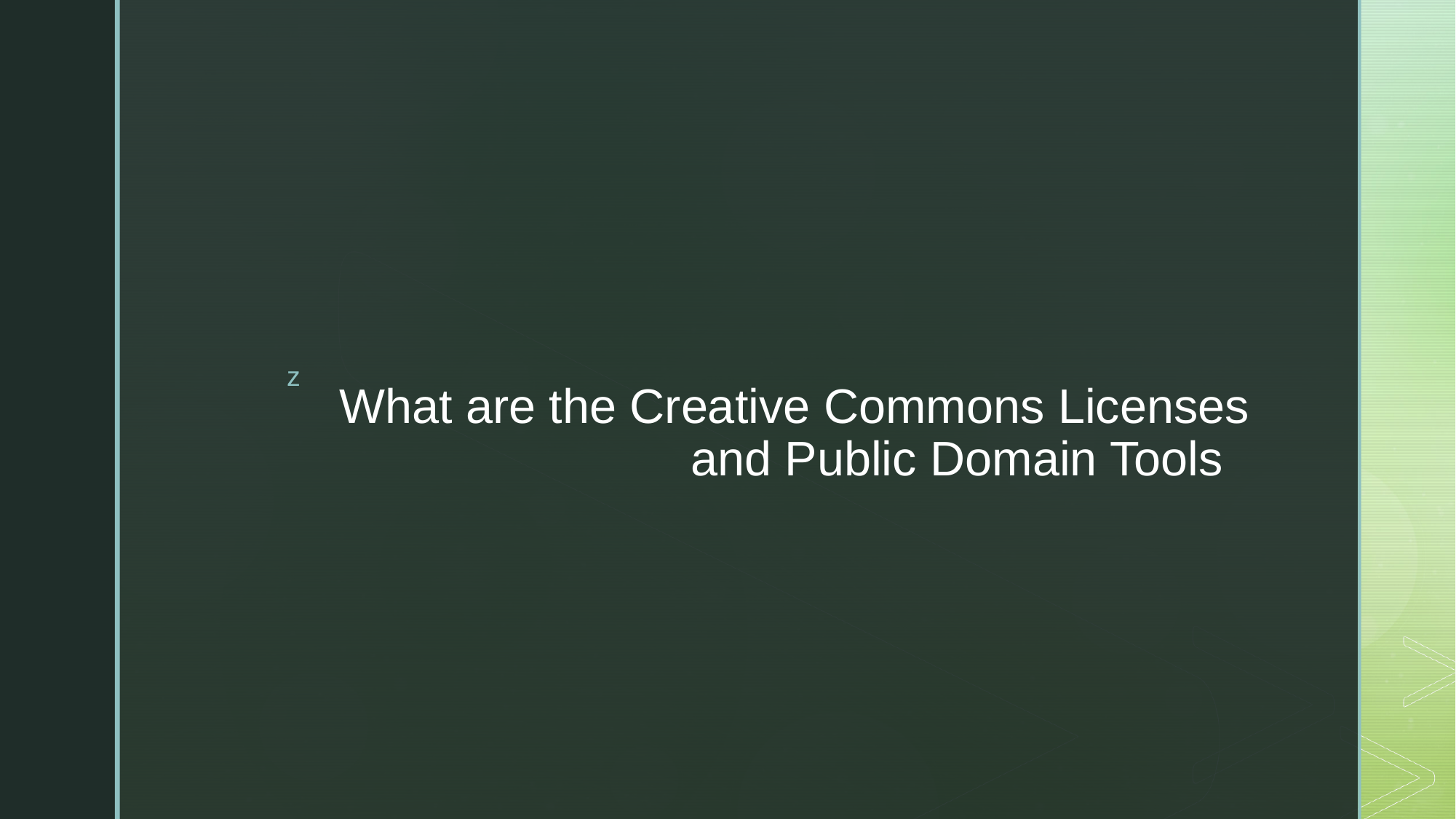

# What are the Creative Commons Licenses and Public Domain Tools